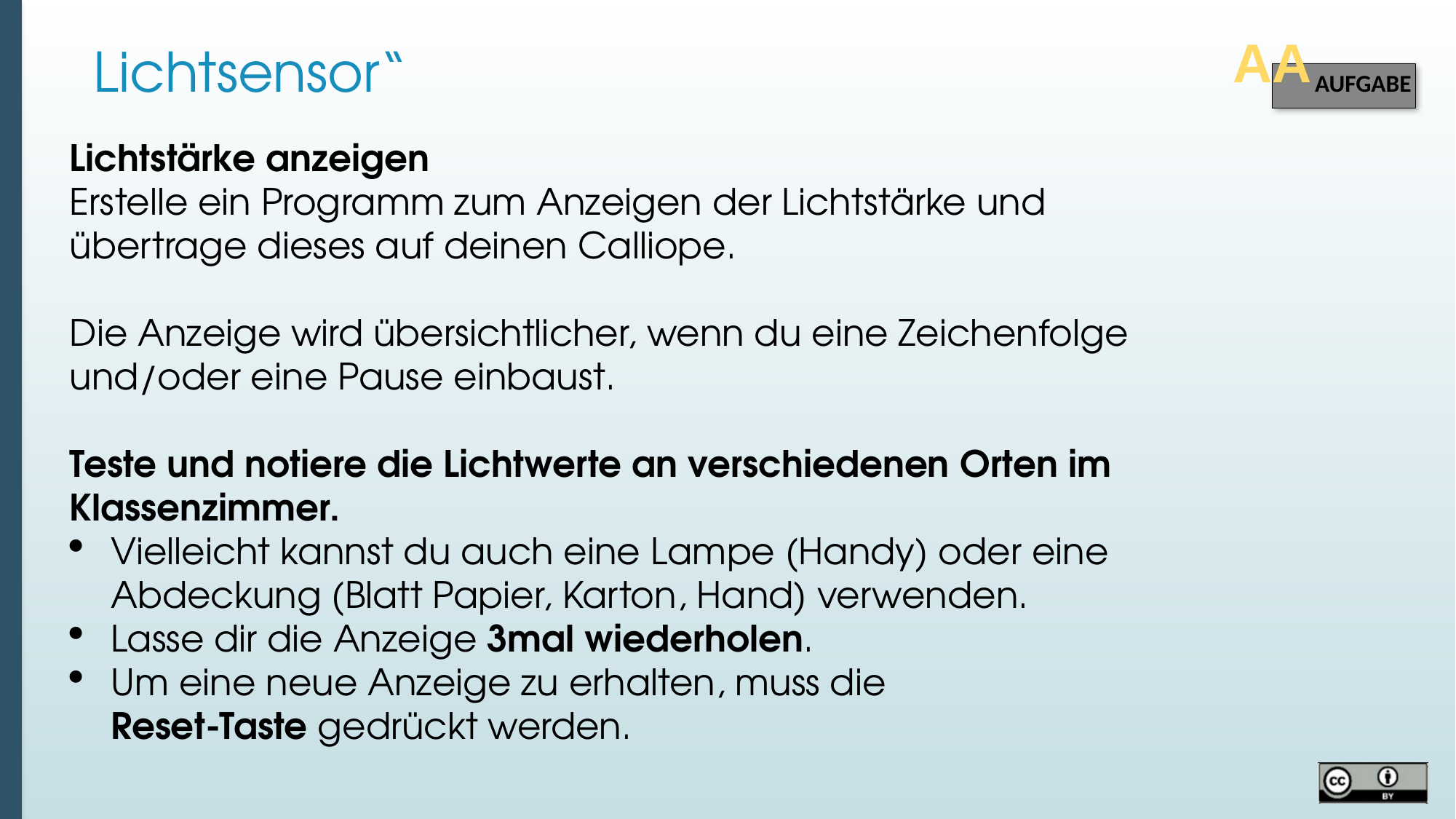

AA
AUFGABE
Lichtsensor“
Lichtstärke anzeigen
Erstelle ein Programm zum Anzeigen der Lichtstärke und übertrage dieses auf deinen Calliope.

Die Anzeige wird übersichtlicher, wenn du eine Zeichenfolge und/oder eine Pause einbaust.

Teste und notiere die Lichtwerte an verschiedenen Orten im Klassenzimmer.
Vielleicht kannst du auch eine Lampe (Handy) oder eine Abdeckung (Blatt Papier, Karton, Hand) verwenden.
Lasse dir die Anzeige 3mal wiederholen.
Um eine neue Anzeige zu erhalten, muss die
Reset-Taste gedrückt werden.